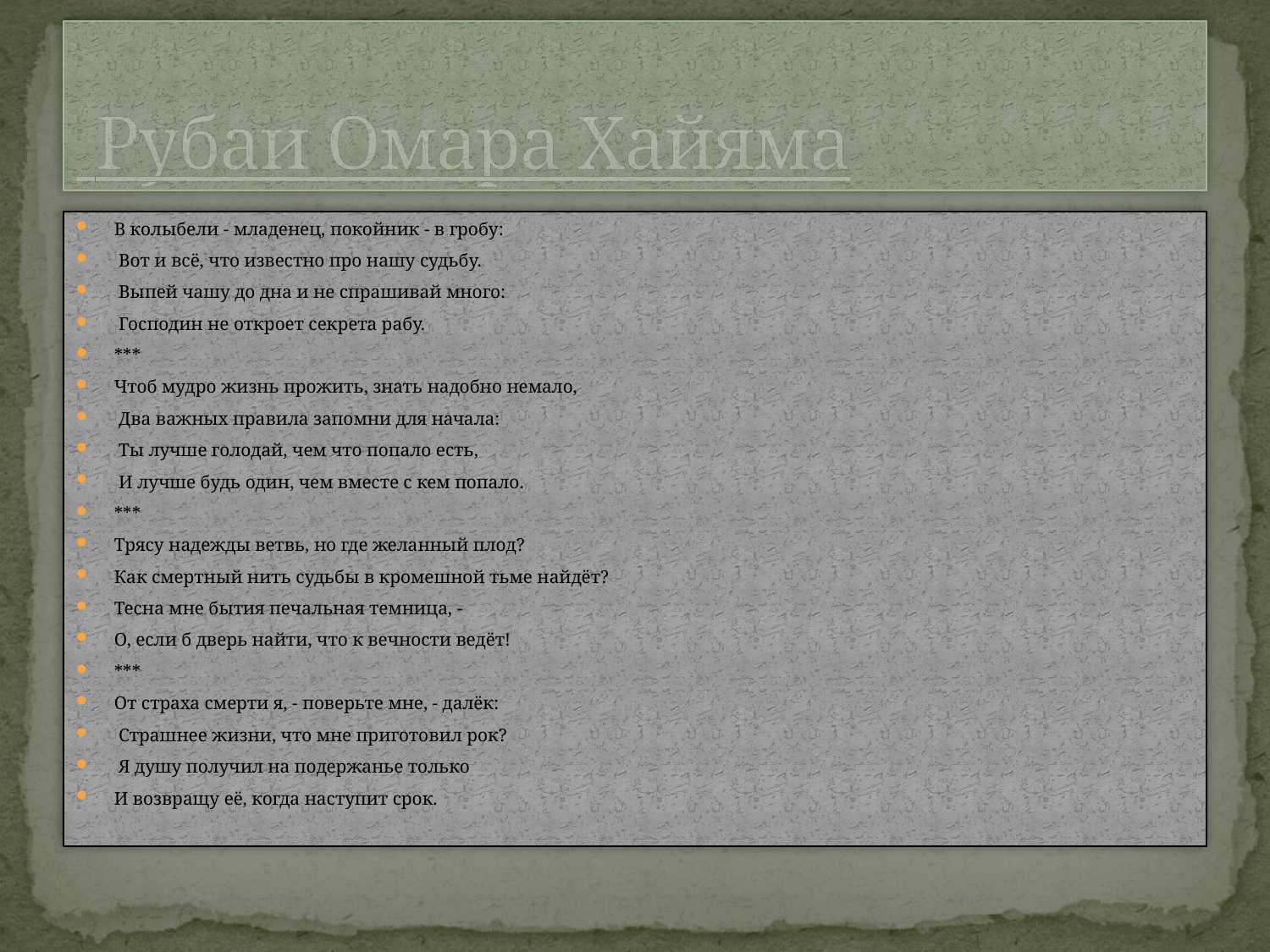

# Рубаи Омара Хайяма
В колыбели - младенец, покойник - в гробу:
 Вот и всё, что известно про нашу судьбу.
 Выпей чашу до дна и не спрашивай много:
 Господин не откроет секрета рабу.
***
Чтоб мудро жизнь прожить, знать надобно немало,
 Два важных правила запомни для начала:
 Ты лучше голодай, чем что попало есть,
 И лучше будь один, чем вместе с кем попало.
***
Трясу надежды ветвь, но где желанный плод?
Как смертный нить судьбы в кромешной тьме найдёт?
Тесна мне бытия печальная темница, -
О, если б дверь найти, что к вечности ведёт!
***
От страха смерти я, - поверьте мне, - далёк:
 Страшнее жизни, что мне приготовил рок?
 Я душу получил на подержанье только
И возвращу её, когда наступит срок.